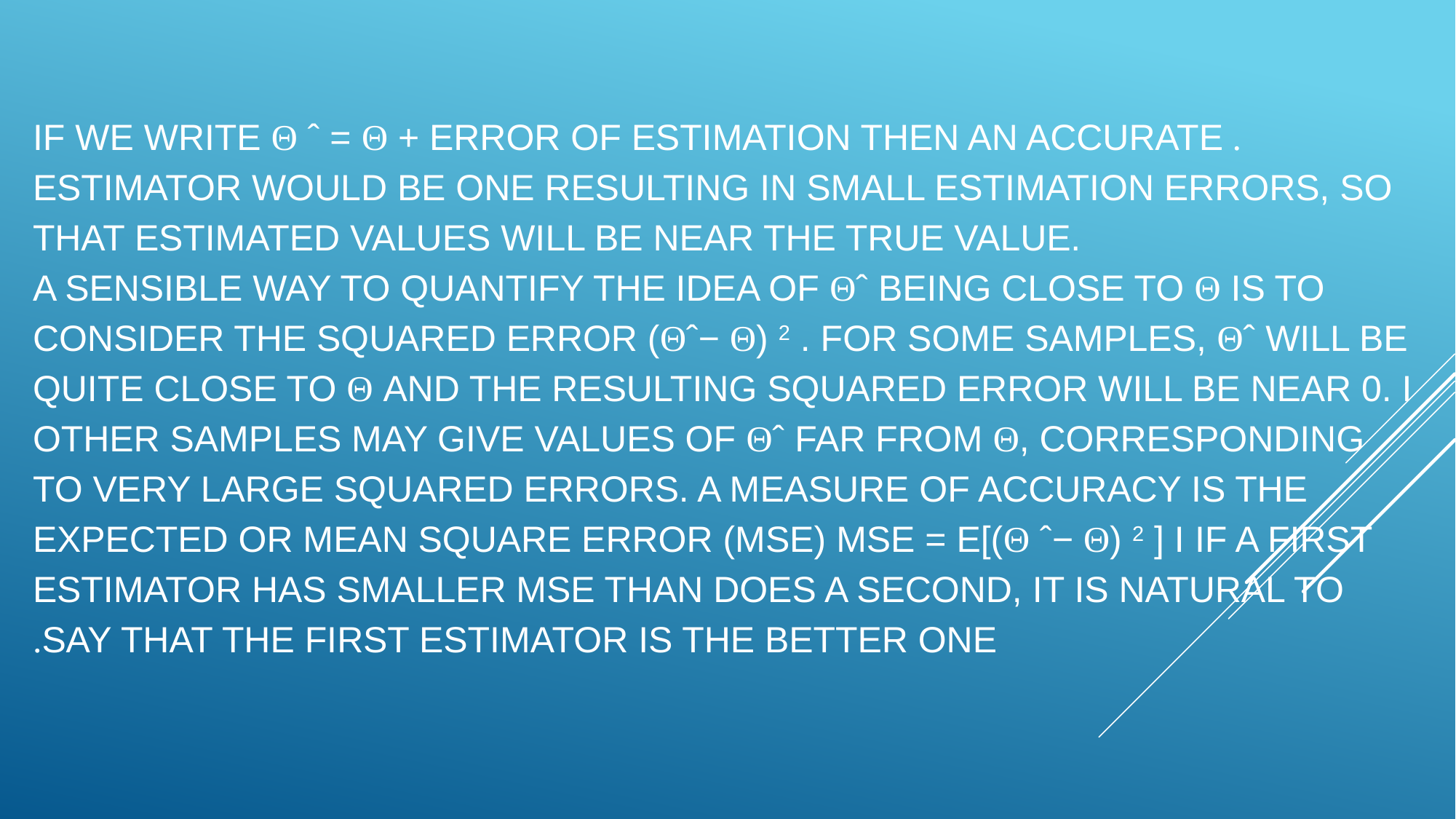

# . If we write θ ˆ = θ + error of estimation then an accurate estimator would be one resulting in small estimation errors, so that estimated values will be near the true value. A sensible way to quantify the idea of θˆ being close to θ is to consider the squared error (θˆ− θ) 2 . For some samples, θˆ will be quite close to θ and the resulting squared error will be near 0. I Other samples may give values of θˆ far from θ, corresponding to very large squared errors. A measure of accuracy is the expected or mean square error (MSE) MSE = E[(θ ˆ− θ) 2 ] I If a first estimator has smaller MSE than does a second, it is natural to say that the first estimator is the better one.